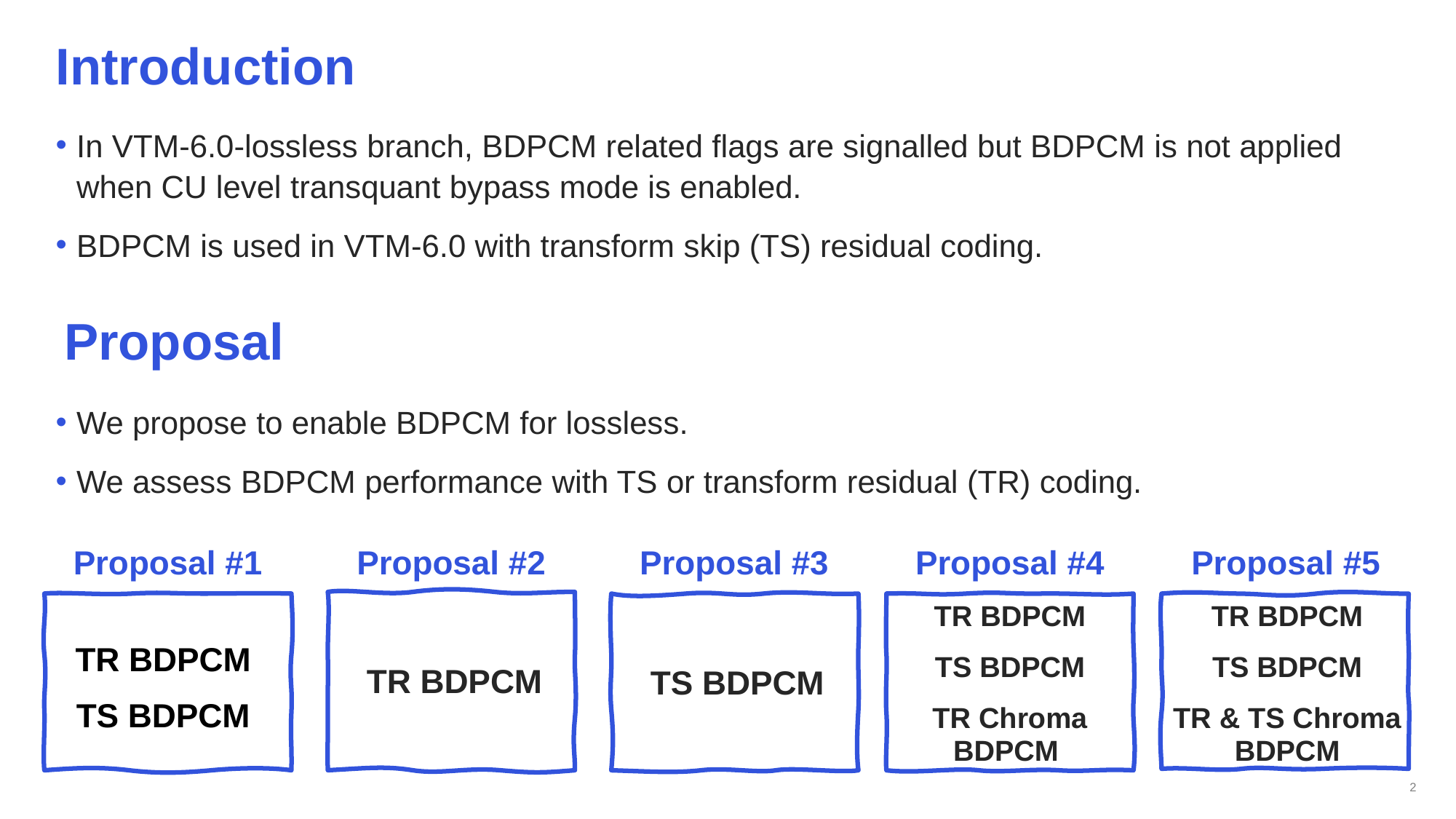

# Introduction
In VTM-6.0-lossless branch, BDPCM related flags are signalled but BDPCM is not applied when CU level transquant bypass mode is enabled.
BDPCM is used in VTM-6.0 with transform skip (TS) residual coding.

We propose to enable BDPCM for lossless.
We assess BDPCM performance with TS or transform residual (TR) coding.
Proposal
Proposal #5
Proposal #2
Proposal #4
Proposal #1
Proposal #3

TR BDPCM
TS BDPCM
TR Chroma BDPCM
TR BDPCM
TS BDPCM
TR & TS Chroma BDPCM
TR BDPCM
TS BDPCM
TR BDPCM
TS BDPCM